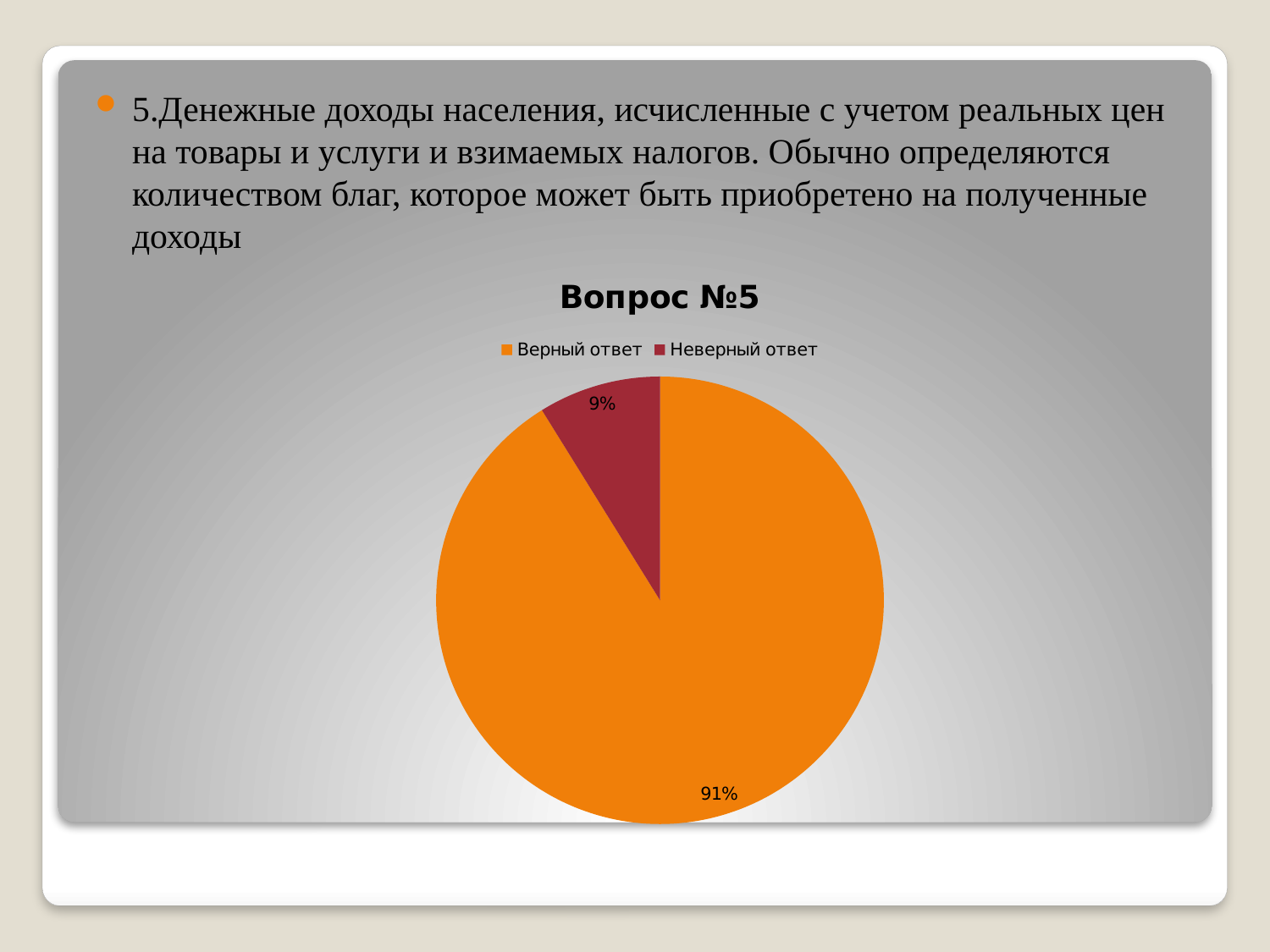

5.Денежные доходы населения, исчисленные с учетом реальных цен на товары и услуги и взимаемых налогов. Обычно определяются количеством благ, которое может быть приобретено на полученные  доходы

### Chart: Вопрос №5

| Category | Продажи |
|---|---|
| Верный ответ | 33.0 |
| Неверный ответ | 3.2 |
#